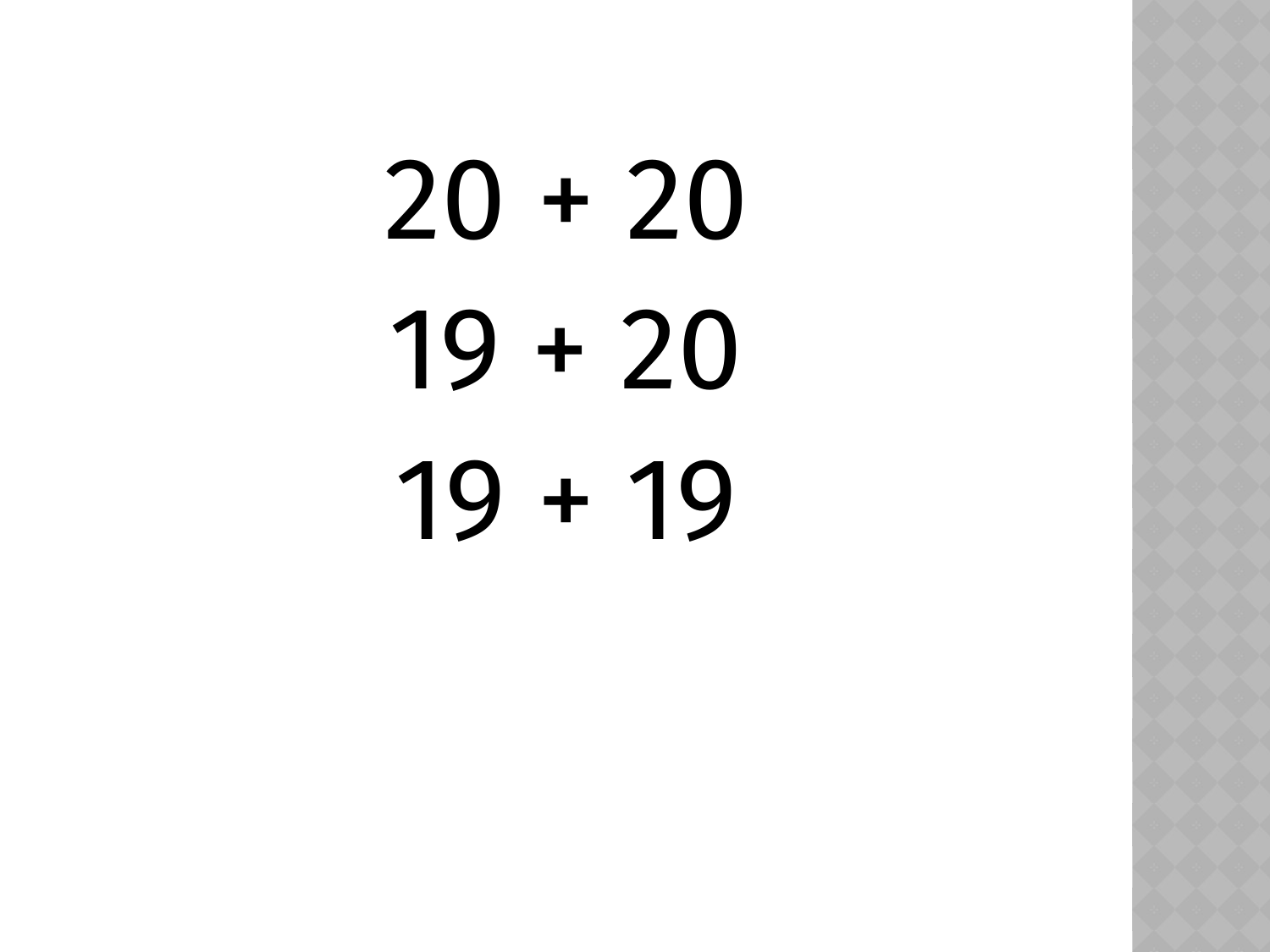

20 + 20
19 + 20
19 + 19